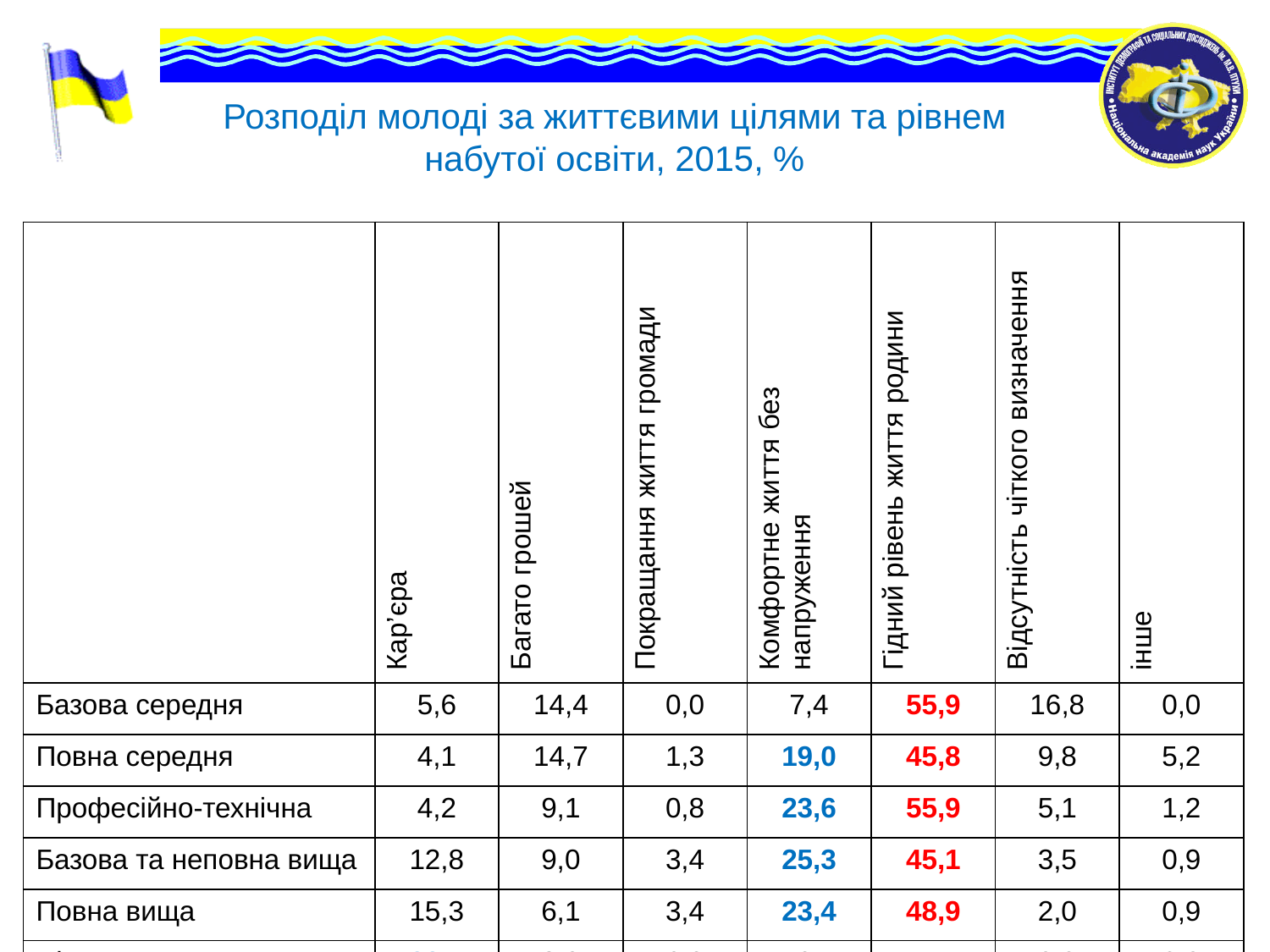

# Розподіл молоді за життєвими цілями та рівнем набутої освіти, 2015, %
|  | Кар’єра | Багато грошей | Покращання життя громади | Комфортне життя без напруження | Гідний рівень життя родини | Відсутність чіткого визначення | інше |
| --- | --- | --- | --- | --- | --- | --- | --- |
| Базова середня | 5,6 | 14,4 | 0,0 | 7,4 | 55,9 | 16,8 | 0,0 |
| Повна середня | 4,1 | 14,7 | 1,3 | 19,0 | 45,8 | 9,8 | 5,2 |
| Професійно-технічна | 4,2 | 9,1 | 0,8 | 23,6 | 55,9 | 5,1 | 1,2 |
| Базова та неповна вища | 12,8 | 9,0 | 3,4 | 25,3 | 45,1 | 3,5 | 0,9 |
| Повна вища | 15,3 | 6,1 | 3,4 | 23,4 | 48,9 | 2,0 | 0,9 |
| Післядипломна | 23,7 | 8,9 | 6,9 | 19,1 | 41,4 | 0,0 | 0,0 |
| В середньому | 10,3 | 8,6 | 2,4 | 23,1 | 50,0 | 4,2 | 1,4 |